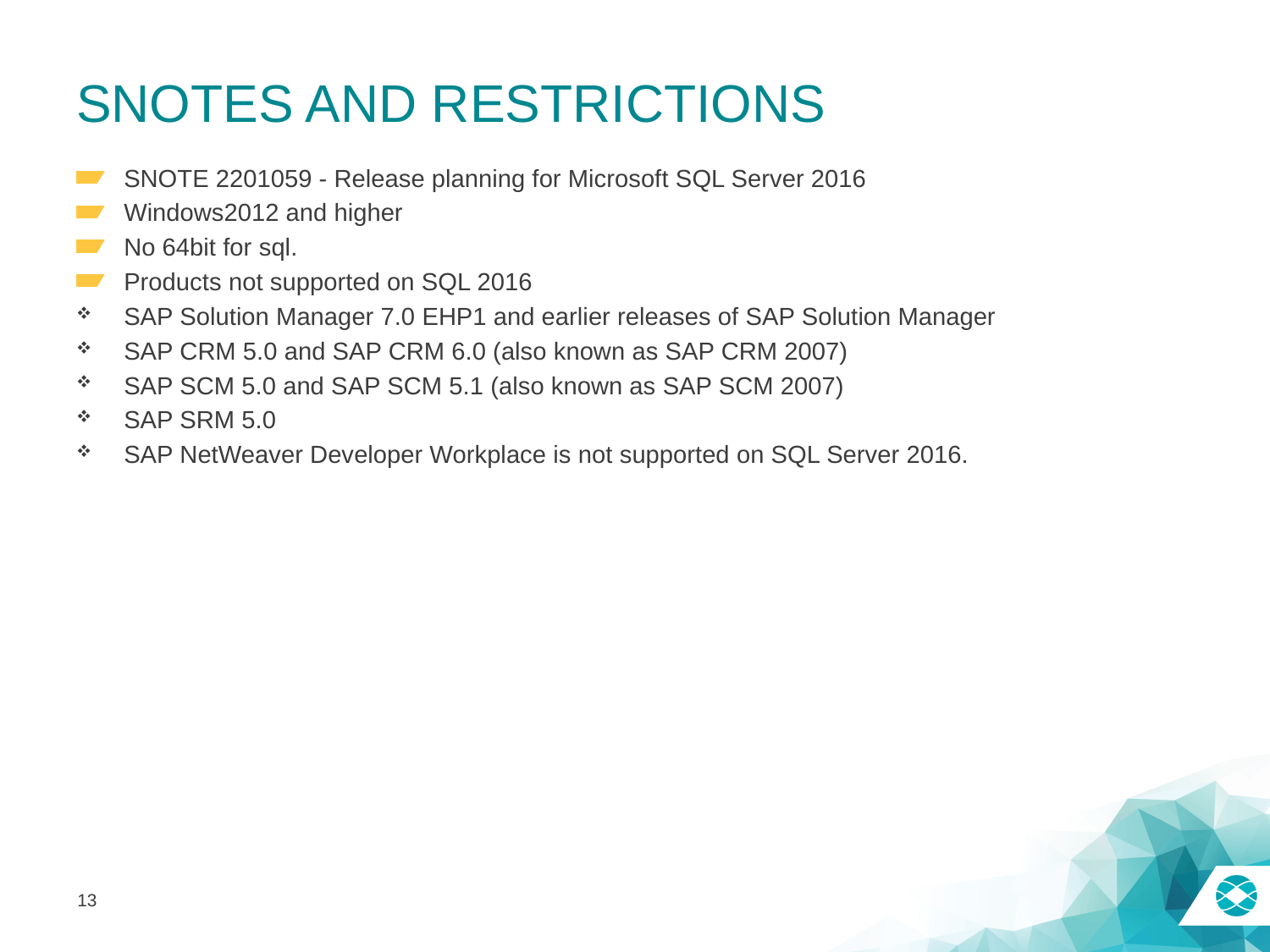

# Snotes and restrictions
SNOTE 2201059 - Release planning for Microsoft SQL Server 2016
Windows2012 and higher
No 64bit for sql.
Products not supported on SQL 2016
SAP Solution Manager 7.0 EHP1 and earlier releases of SAP Solution Manager
SAP CRM 5.0 and SAP CRM 6.0 (also known as SAP CRM 2007)
SAP SCM 5.0 and SAP SCM 5.1 (also known as SAP SCM 2007)
SAP SRM 5.0
SAP NetWeaver Developer Workplace is not supported on SQL Server 2016.

13